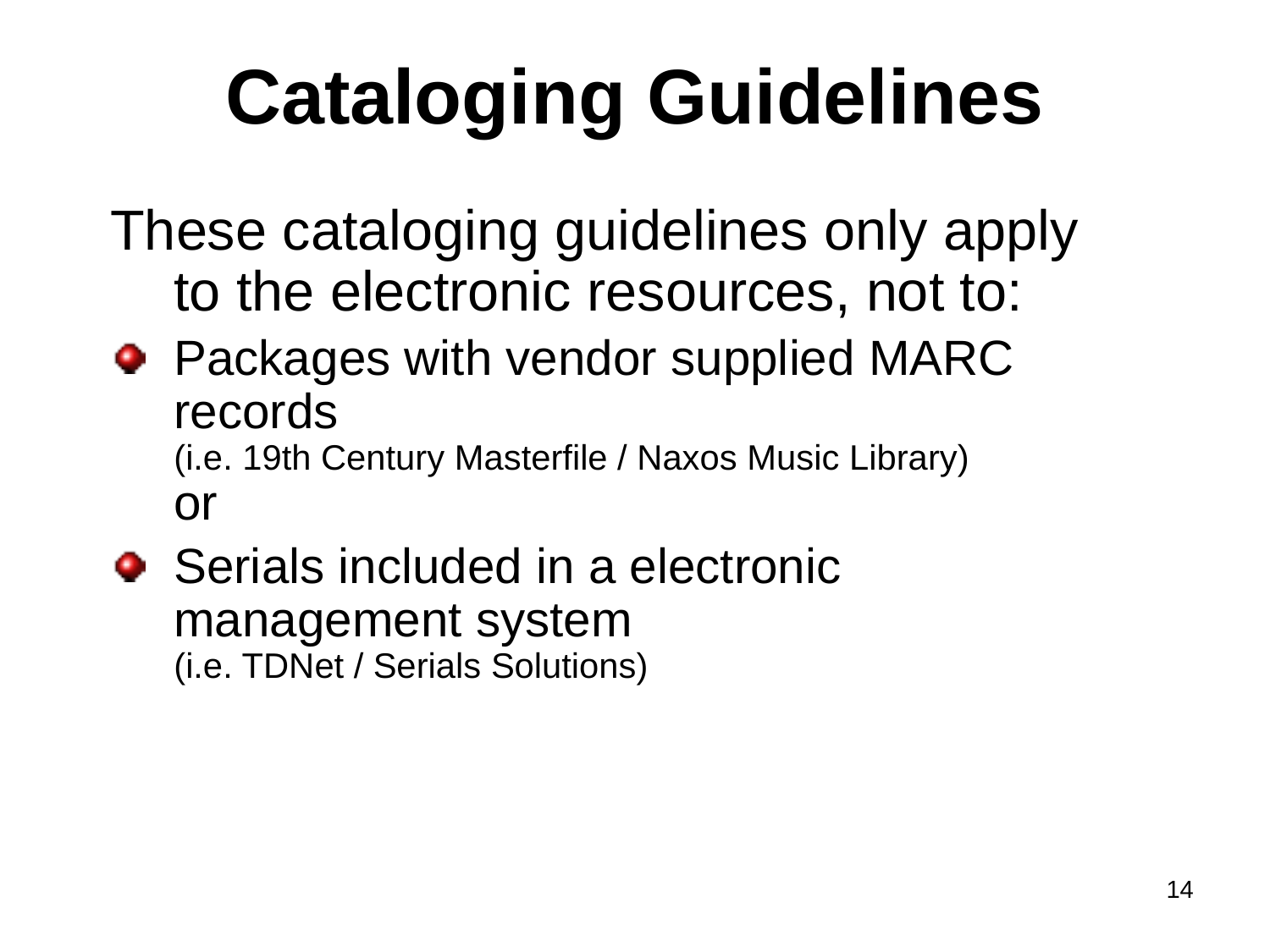

Cataloging Guidelines
These cataloging guidelines only apply to the electronic resources, not to:
Packages with vendor supplied MARC records
(i.e. 19th Century Masterfile / Naxos Music Library)
or
Serials included in a electronic management system
(i.e. TDNet / Serials Solutions)

14